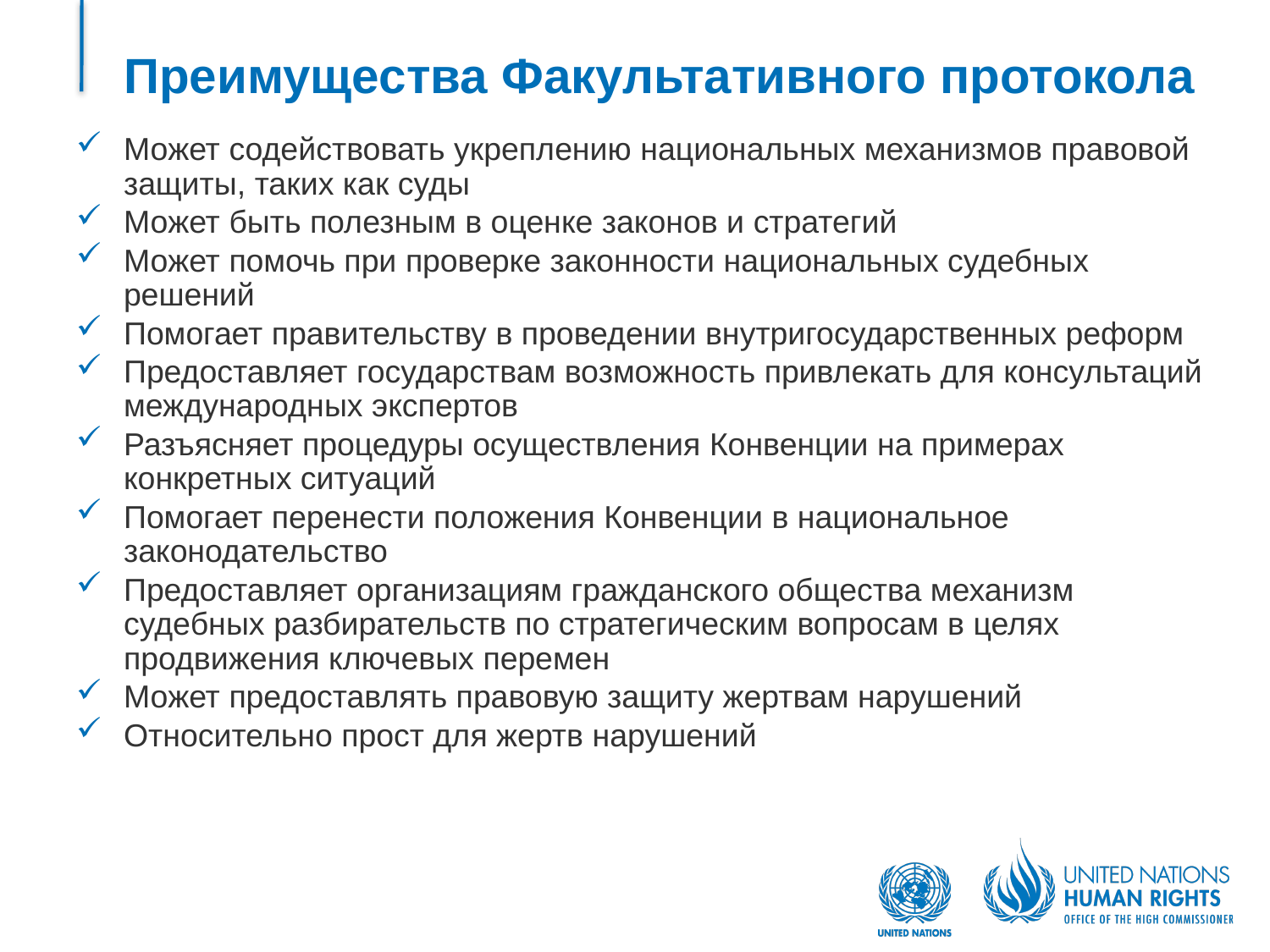

# Преимущества Факультативного протокола
Может содействовать укреплению национальных механизмов правовой защиты, таких как суды
Может быть полезным в оценке законов и стратегий
Может помочь при проверке законности национальных судебных решений
Помогает правительству в проведении внутригосударственных реформ
Предоставляет государствам возможность привлекать для консультаций международных экспертов
Разъясняет процедуры осуществления Конвенции на примерах конкретных ситуаций
Помогает перенести положения Конвенции в национальное законодательство
Предоставляет организациям гражданского общества механизм судебных разбирательств по стратегическим вопросам в целях продвижения ключевых перемен
Может предоставлять правовую защиту жертвам нарушений
Относительно прост для жертв нарушений